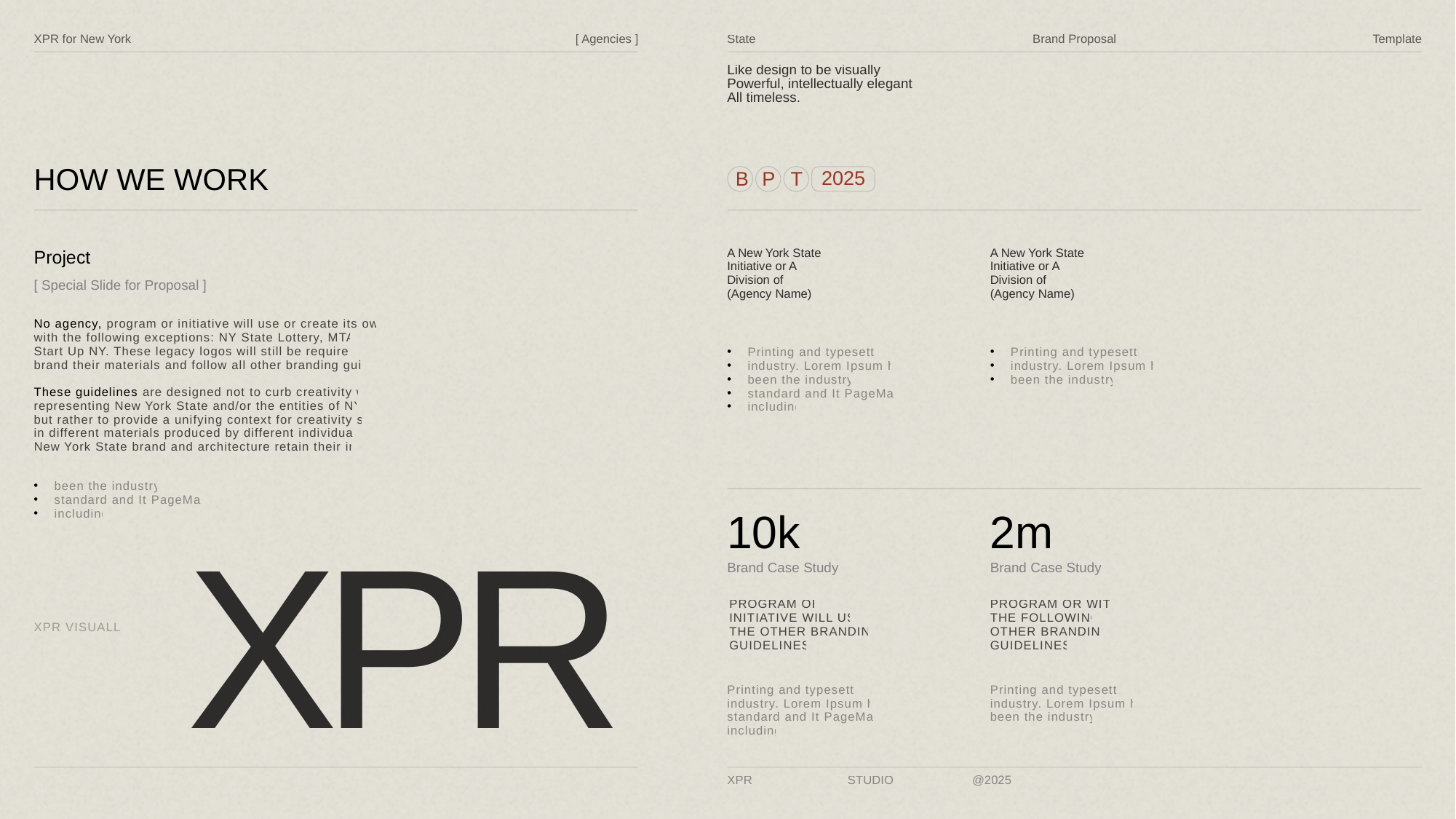

XPR for New York
[ Agencies ]
State
Brand Proposal
Template
Like design to be visually
Powerful, intellectually elegant
All timeless.
HOW WE WORK
2025
B
P
T

A New York State Initiative or A Division of (Agency Name)
A New York State Initiative or A Division of (Agency Name)
Project
[ Special Slide for Proposal ]
No agency, program or initiative will use or create its own logo with the following exceptions: NY State Lottery, MTA, ILNY, Start Up NY. These legacy logos will still be required to co-brand their materials and follow all other branding guidelines.

These guidelines are designed not to curb creativity when representing New York State and/or the entities of NY State, but rather to provide a unifying context for creativity so that—in different materials produced by different individuals— the New York State brand and architecture retain their integrity.
Printing and typesetting
industry. Lorem Ipsum has
been the industry’s
standard and It PageMaker
including
Printing and typesetting
industry. Lorem Ipsum has
been the industry’s
been the industry’s
standard and It PageMaker
including
XPR
10k
2m
Brand Case Study
Brand Case Study
PROGRAM OR INITIATIVE WILL USE THE OTHER BRANDING GUIDELINES.
PROGRAM OR WITH THE FOLLOWING OTHER BRANDING GUIDELINES.
XPR VISUALLY
Printing and typesetting
industry. Lorem Ipsum has
standard and It PageMaker
including
Printing and typesetting
industry. Lorem Ipsum has
been the industry’s
XPR
STUDIO
@2025